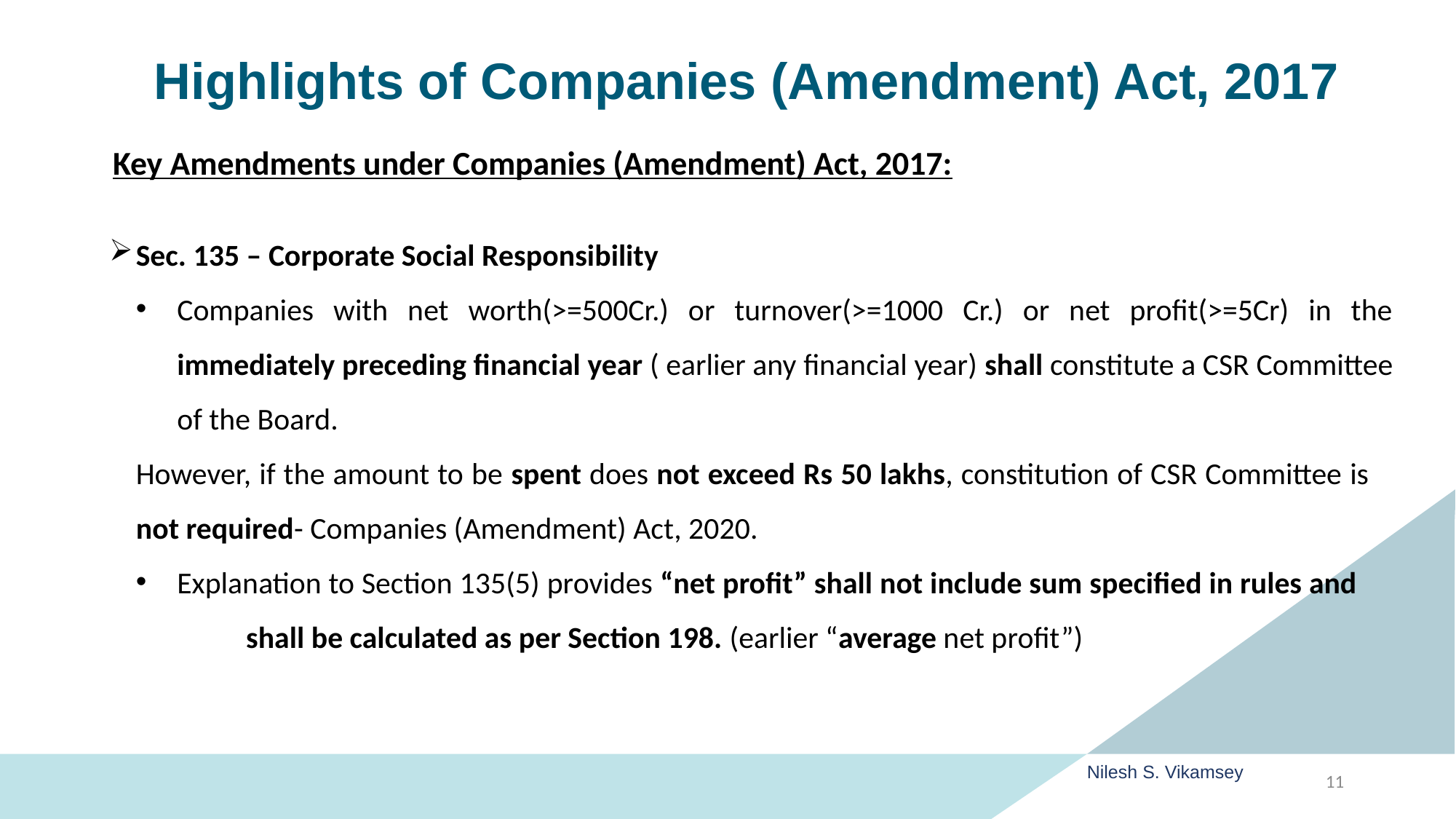

# Highlights of Companies (Amendment) Act, 2017
Key Amendments under Companies (Amendment) Act, 2017:
Sec. 135 – Corporate Social Responsibility
Companies with net worth(>=500Cr.) or turnover(>=1000 Cr.) or net profit(>=5Cr) in the immediately preceding financial year ( earlier any financial year) shall constitute a CSR Committee of the Board.
However, if the amount to be spent does not exceed Rs 50 lakhs, constitution of CSR Committee is    not required- Companies (Amendment) Act, 2020.
Explanation to Section 135(5) provides “net profit” shall not include sum specified in rules and                shall be calculated as per Section 198. (earlier “average net profit”)

Nilesh S. Vikamsey
11